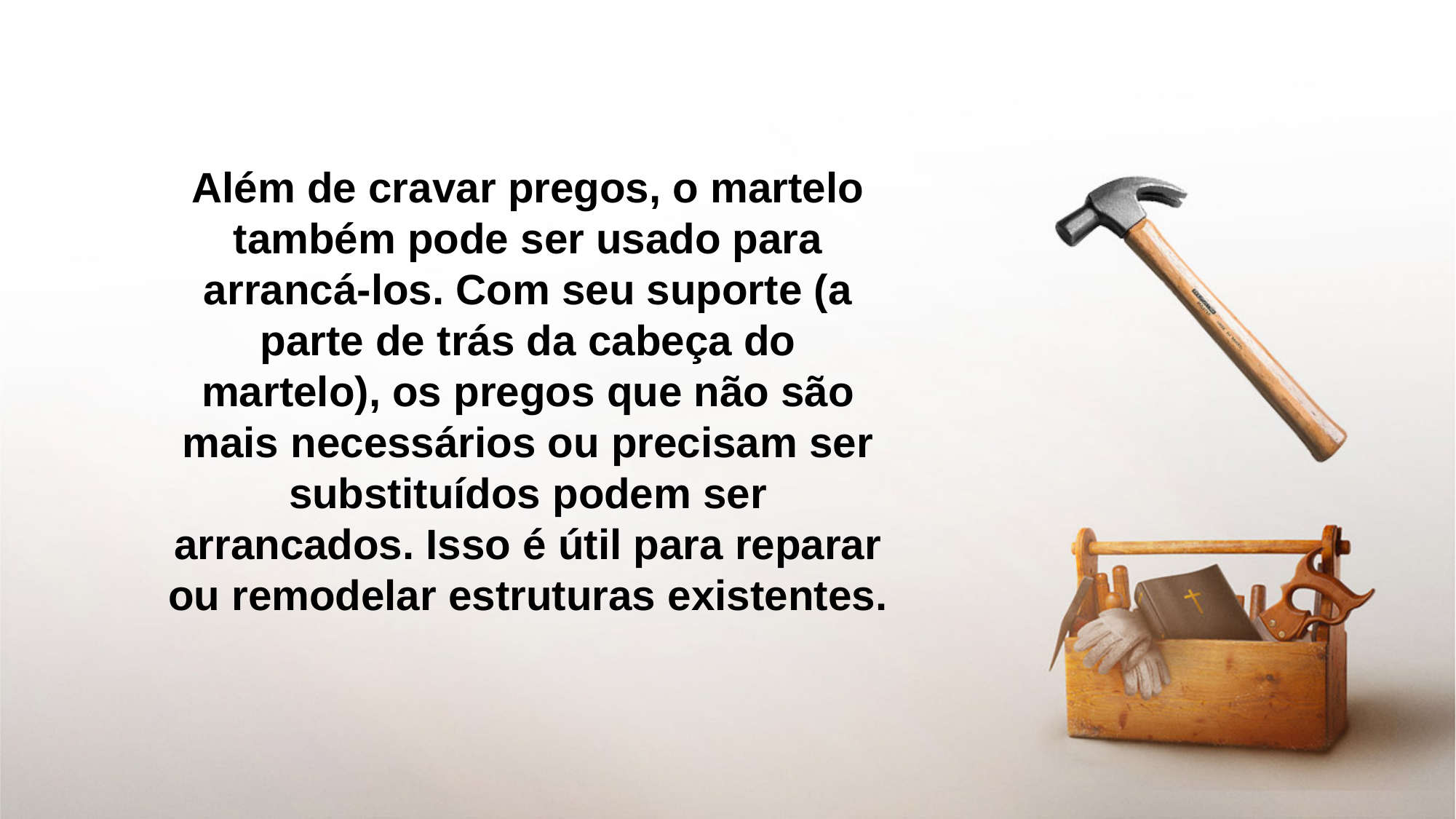

Além de cravar pregos, o martelo também pode ser usado para arrancá-los. Com seu suporte (a parte de trás da cabeça do martelo), os pregos que não são mais necessários ou precisam ser substituídos podem ser arrancados. Isso é útil para reparar ou remodelar estruturas existentes.